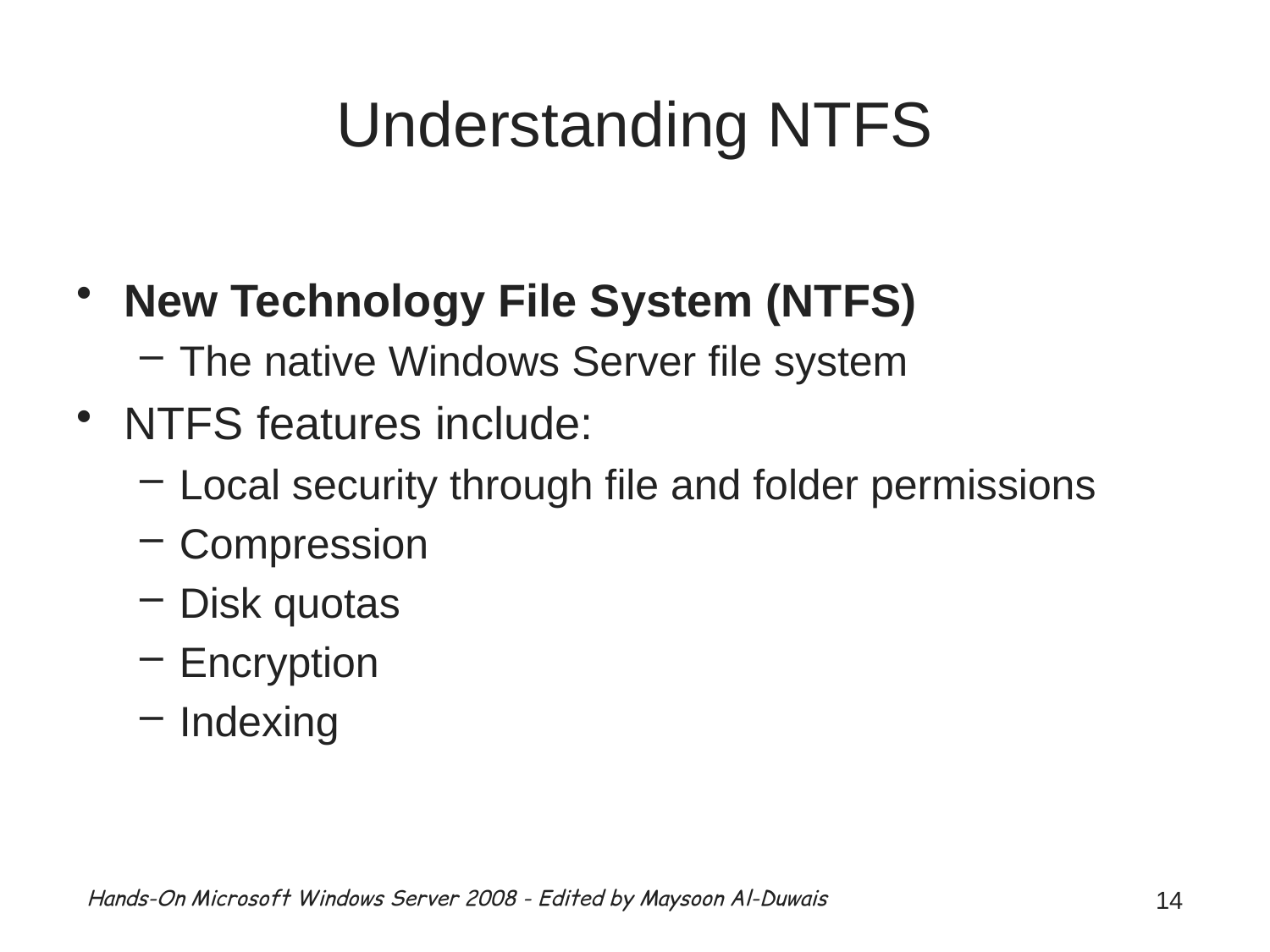

# Understanding NTFS
New Technology File System (NTFS)
The native Windows Server file system
NTFS features include:
Local security through file and folder permissions
Compression
Disk quotas
Encryption
Indexing
Hands-On Microsoft Windows Server 2008 - Edited by Maysoon Al-Duwais
14